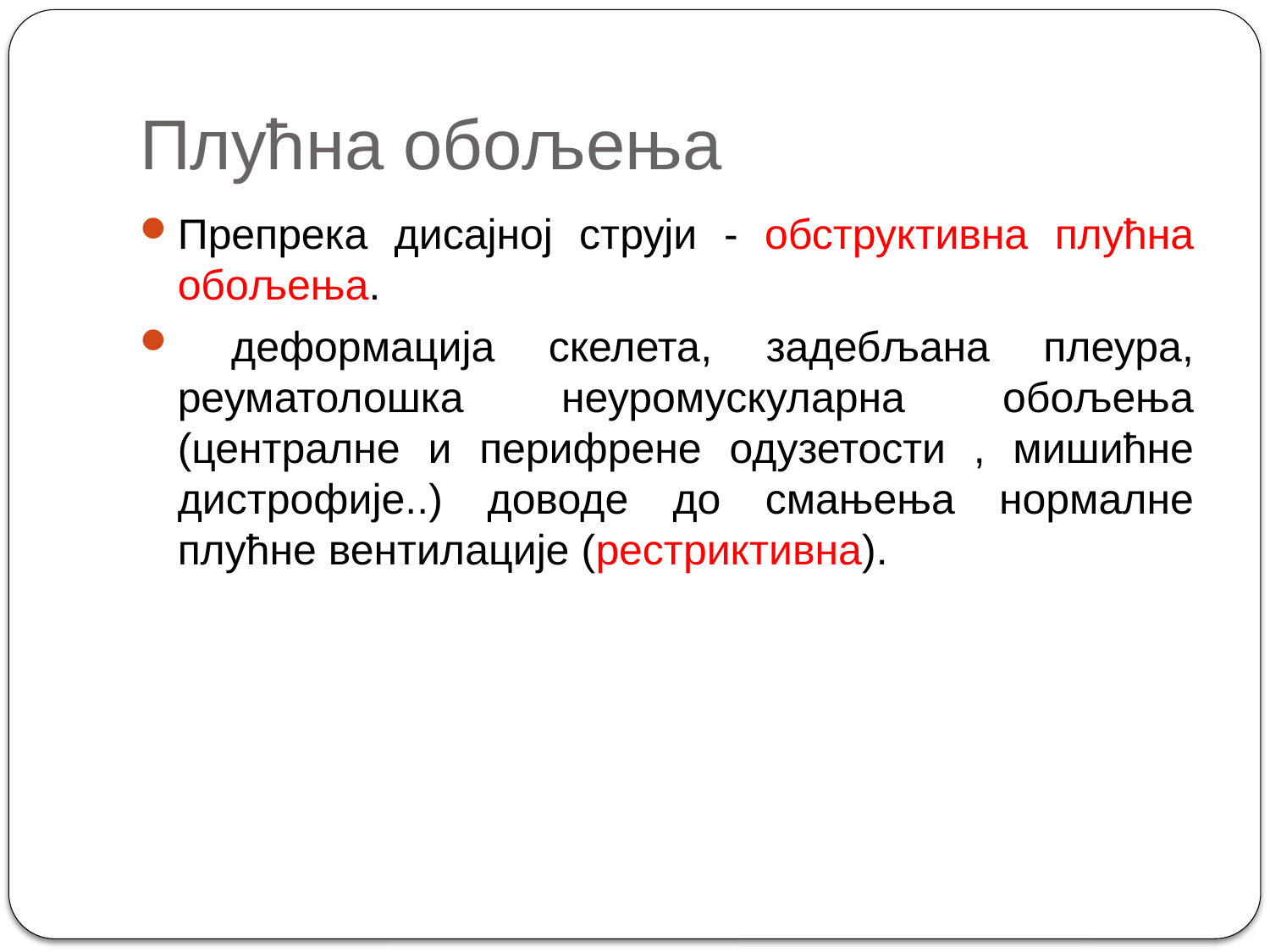

# Плућна обољења
Препрека дисајној струји - обструктивна плућна обољења.
 деформација скелета, задебљана плеура, реуматолошка неуромускуларна обољења (централне и перифрене одузетости , мишићне дистрофије..) доводe до смањења нормалне плућне вентилације (рестриктивна).